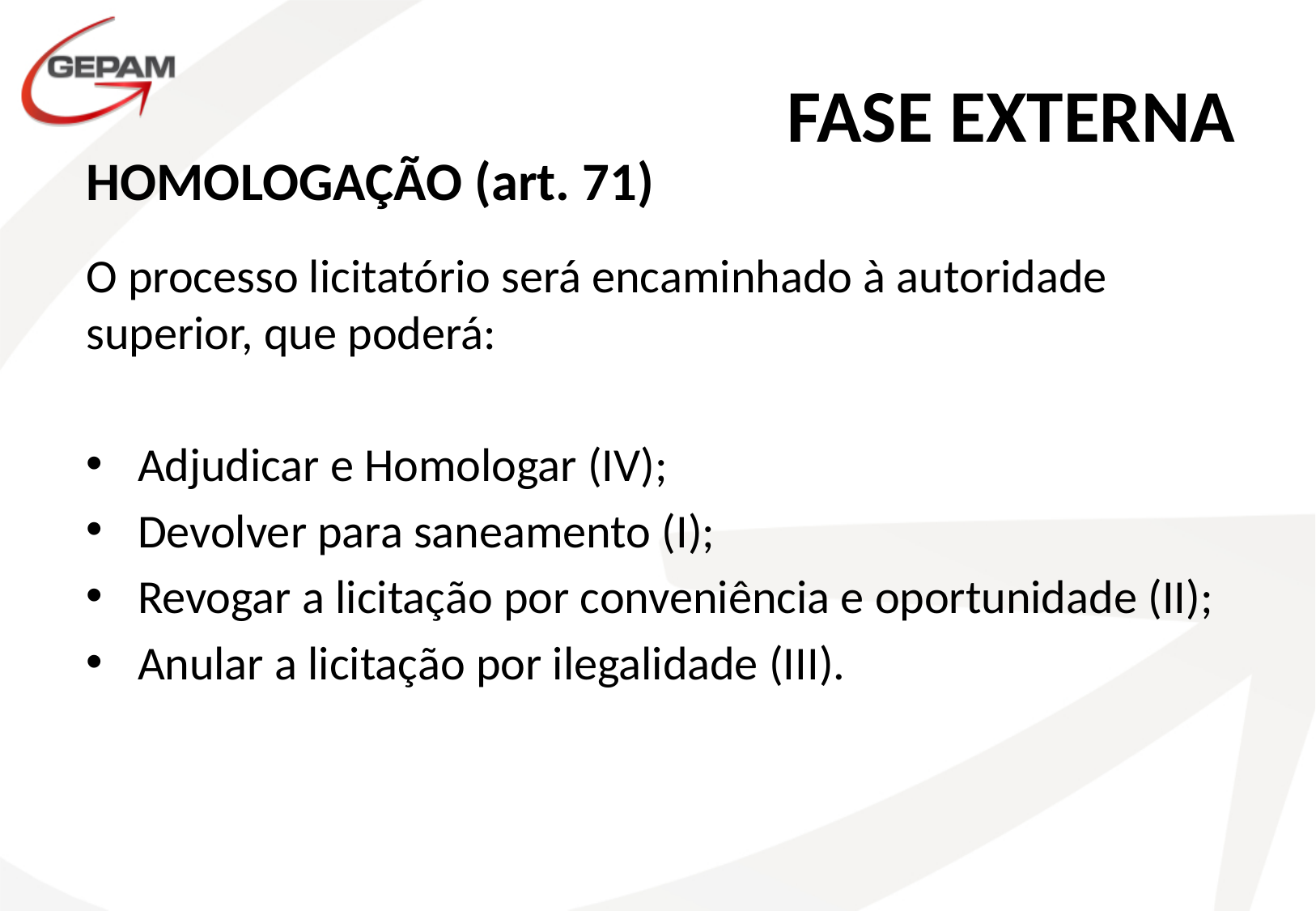

# FASE EXTERNA
HOMOLOGAÇÃO (art. 71)

O processo licitatório será encaminhado à autoridade superior, que poderá:

Adjudicar e Homologar (IV);
Devolver para saneamento (I);
Revogar a licitação por conveniência e oportunidade (II);
Anular a licitação por ilegalidade (III).